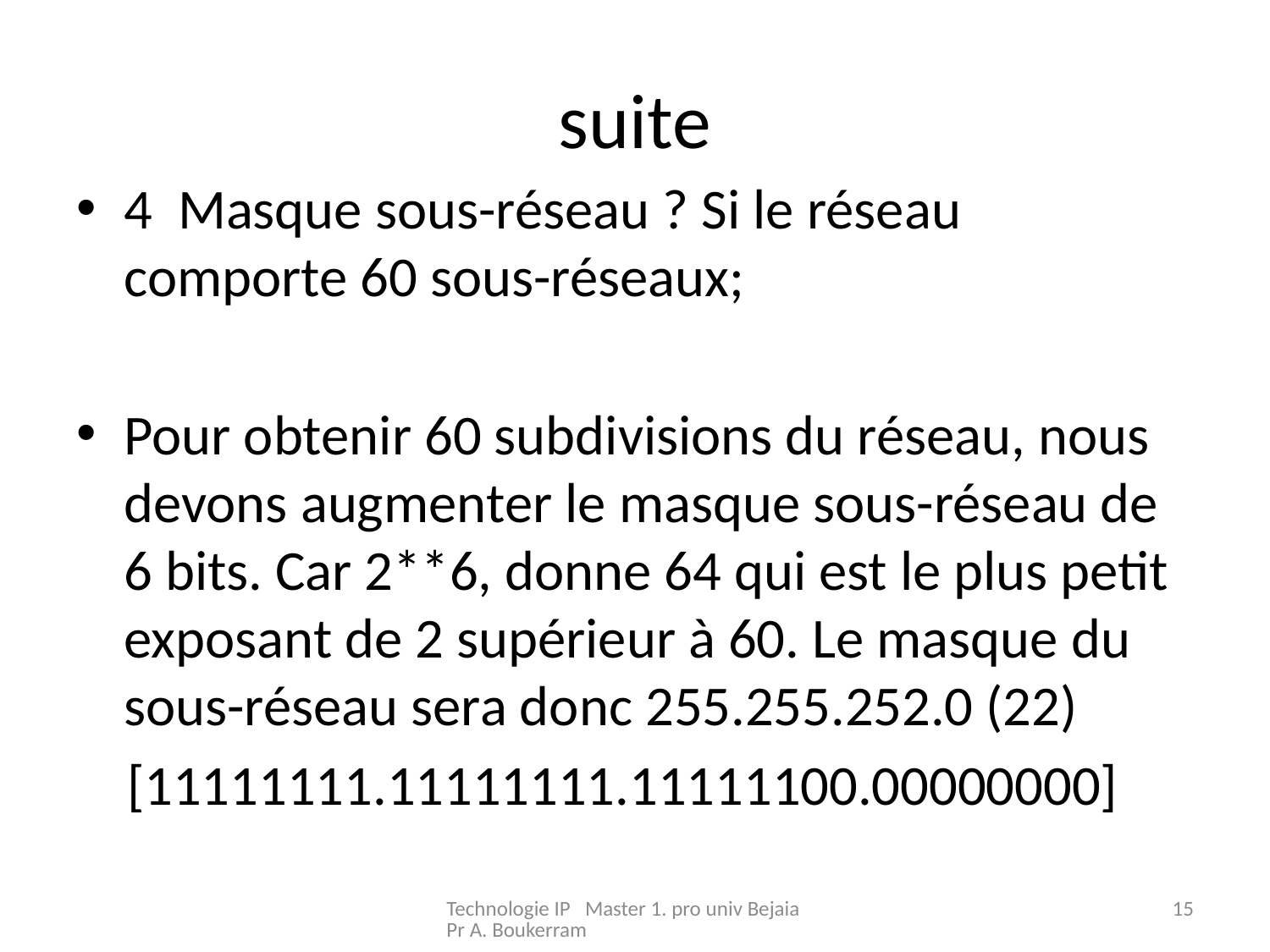

# suite
4  Masque sous-réseau ? Si le réseau comporte 60 sous-réseaux;

Pour obtenir 60 subdivisions du réseau, nous devons augmenter le masque sous-réseau de 6 bits. Car 2**6, donne 64 qui est le plus petit exposant de 2 supérieur à 60. Le masque du sous-réseau sera donc 255.255.252.0 (22)
    [11111111.11111111.11111100.00000000]

Technologie IP   Master 1. pro univ Bejaia   Pr A. Boukerram
15